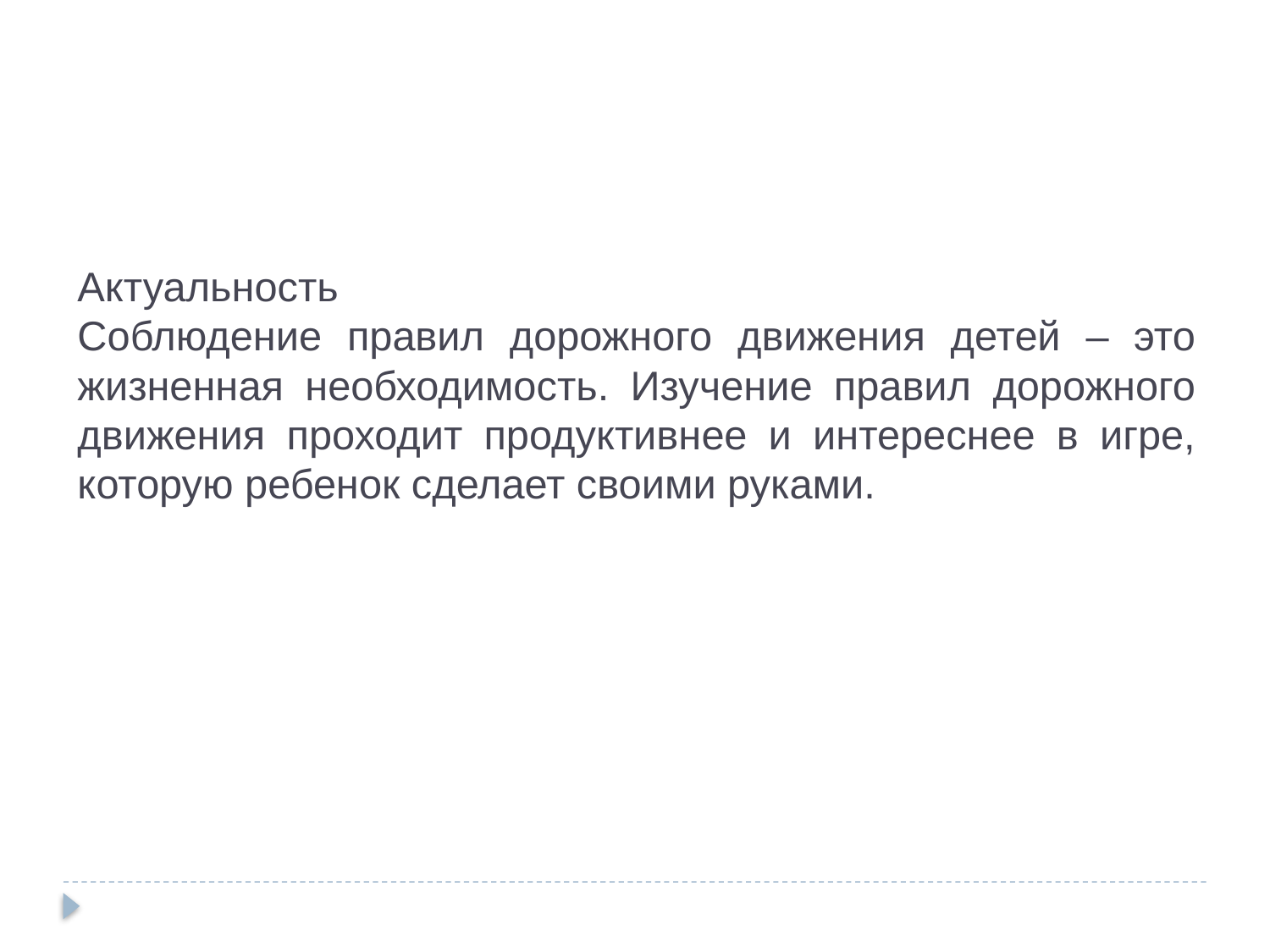

Актуальность
Соблюдение правил дорожного движения детей – это жизненная необходимость. Изучение правил дорожного движения проходит продуктивнее и интереснее в игре, которую ребенок сделает своими руками.